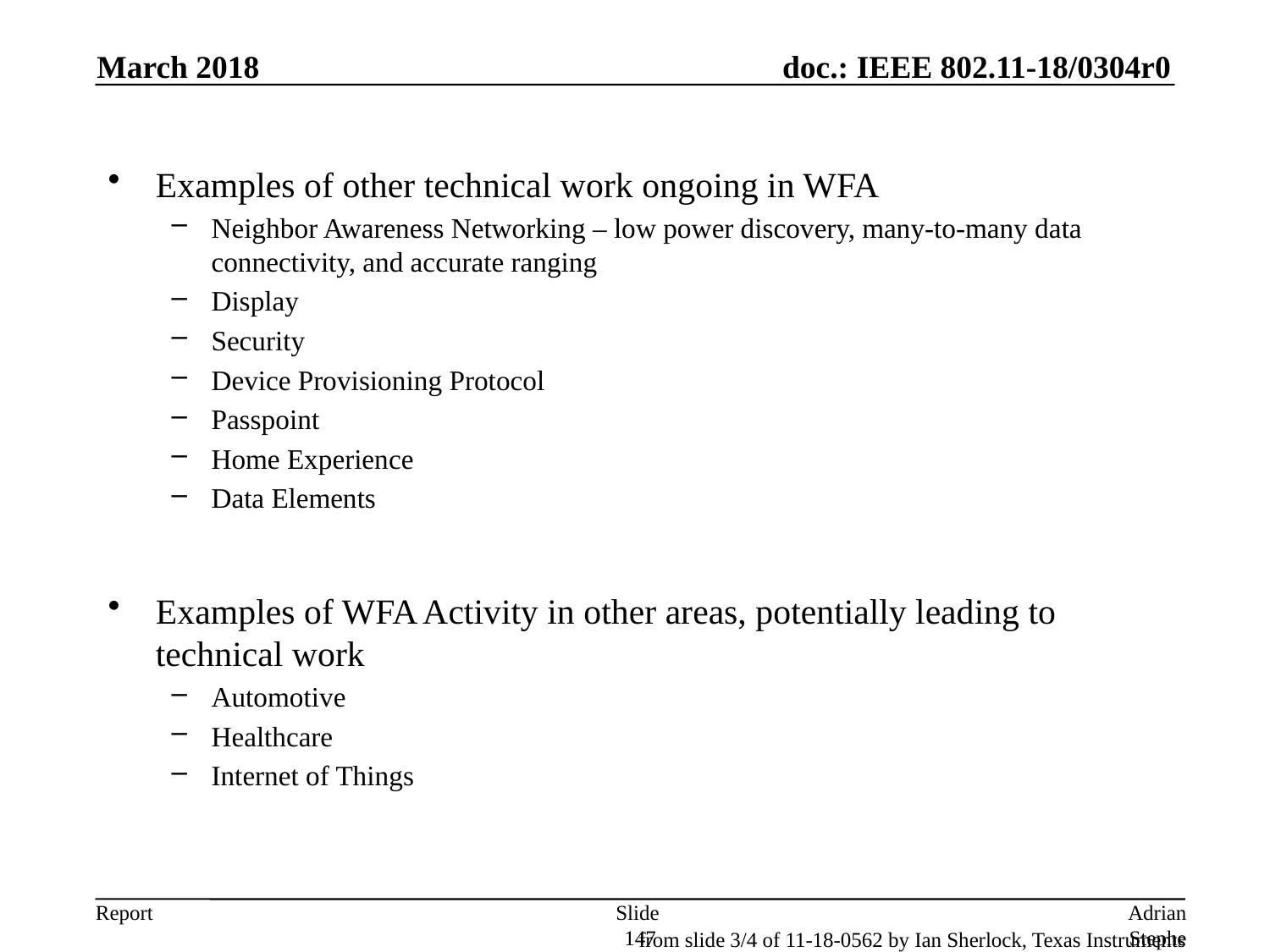

March 2018

Examples of other technical work ongoing in WFA
Neighbor Awareness Networking – low power discovery, many-to-many data connectivity, and accurate ranging
Display
Security
Device Provisioning Protocol
Passpoint
Home Experience
Data Elements

Examples of WFA Activity in other areas, potentially leading to technical work
Automotive
Healthcare
Internet of Things

Slide 147
Adrian Stephens, Intel Corporation
from slide 3/4 of 11-18-0562 by Ian Sherlock, Texas Instruments